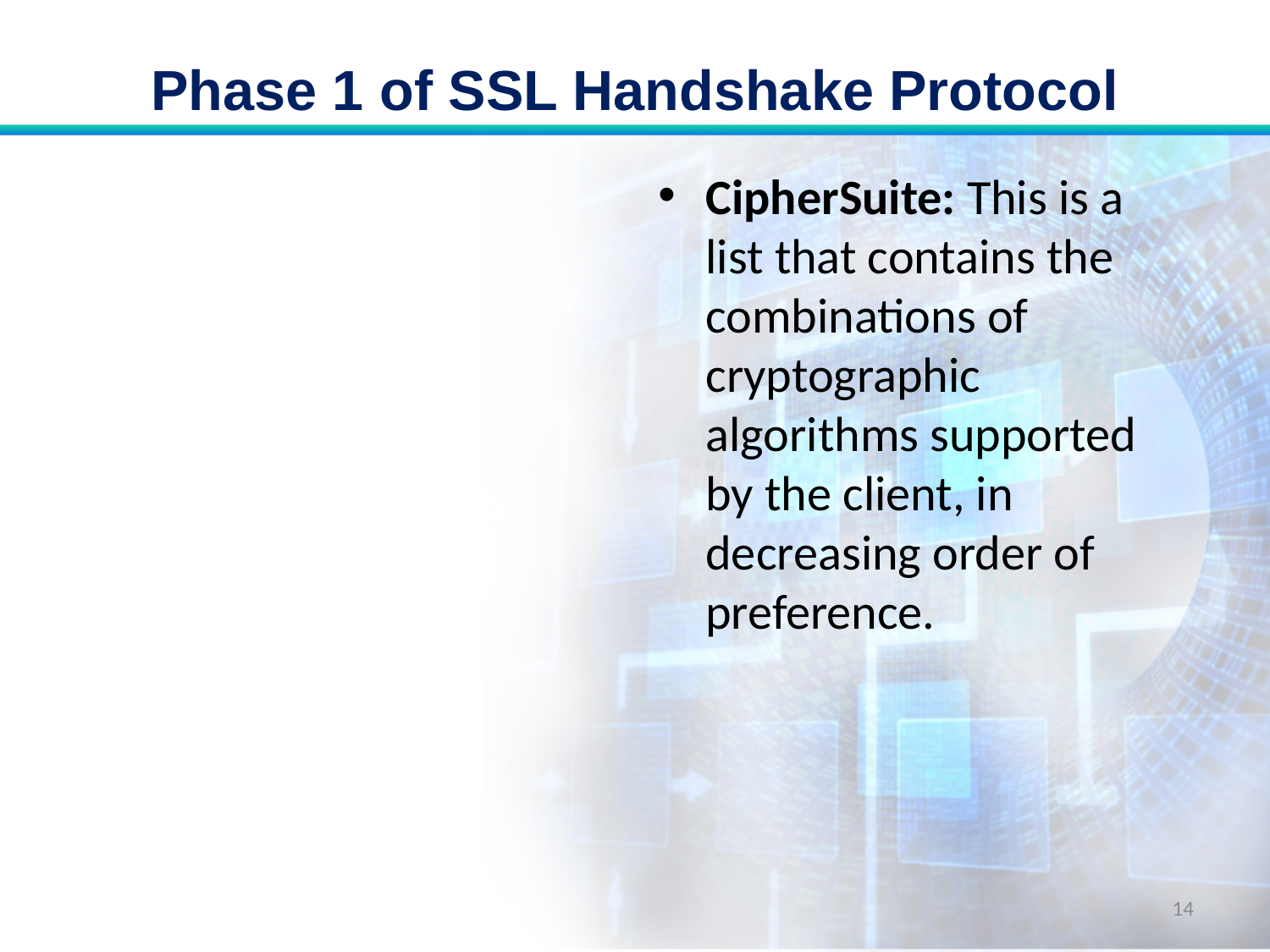

# Phase 1 of SSL Handshake Protocol
CipherSuite: This is a list that contains the combinations of cryptographic algorithms supported by the client, in decreasing order of preference.
14